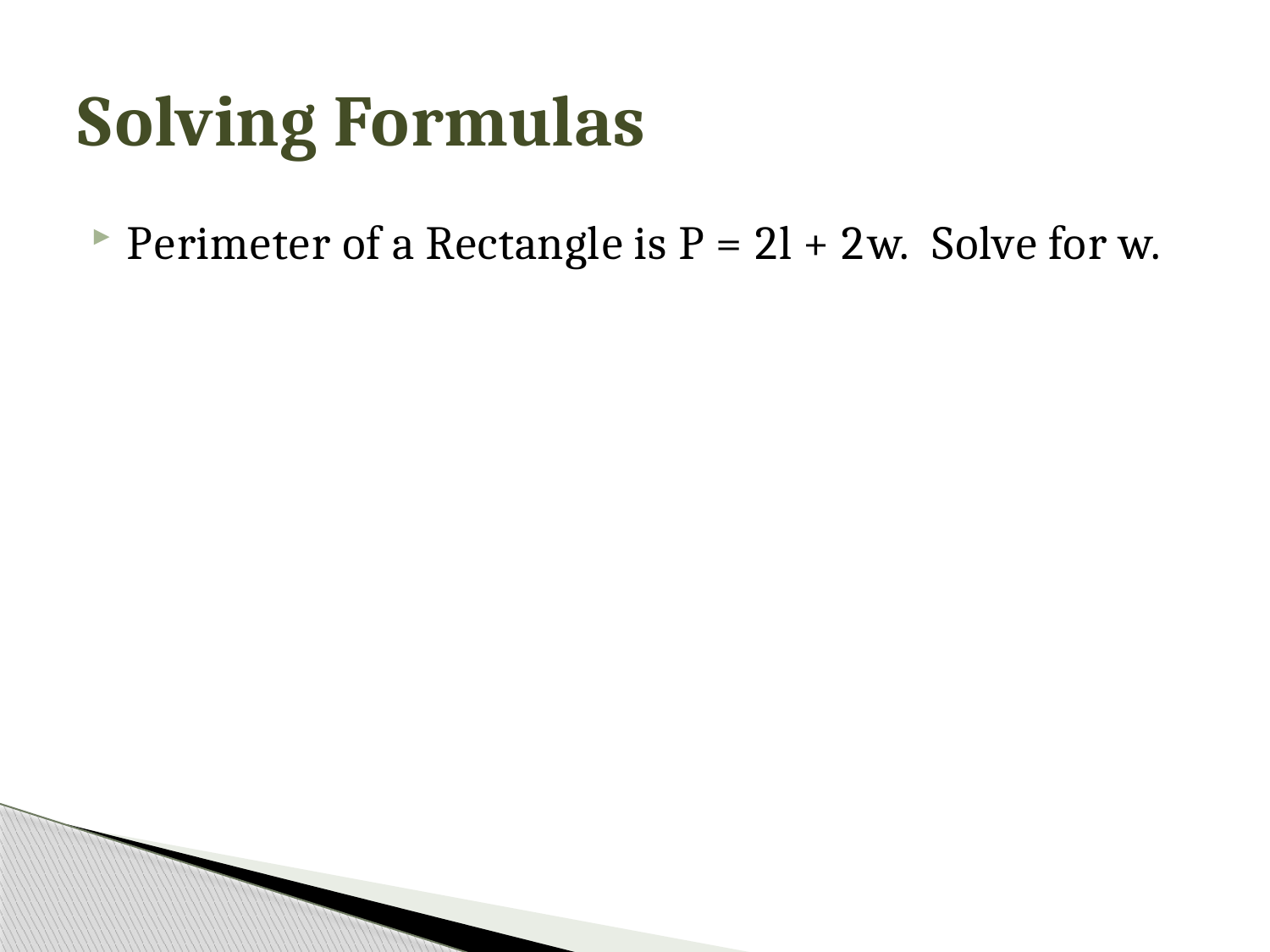

# Solving Formulas
Perimeter of a Rectangle is P = 2l + 2w.  Solve for w.